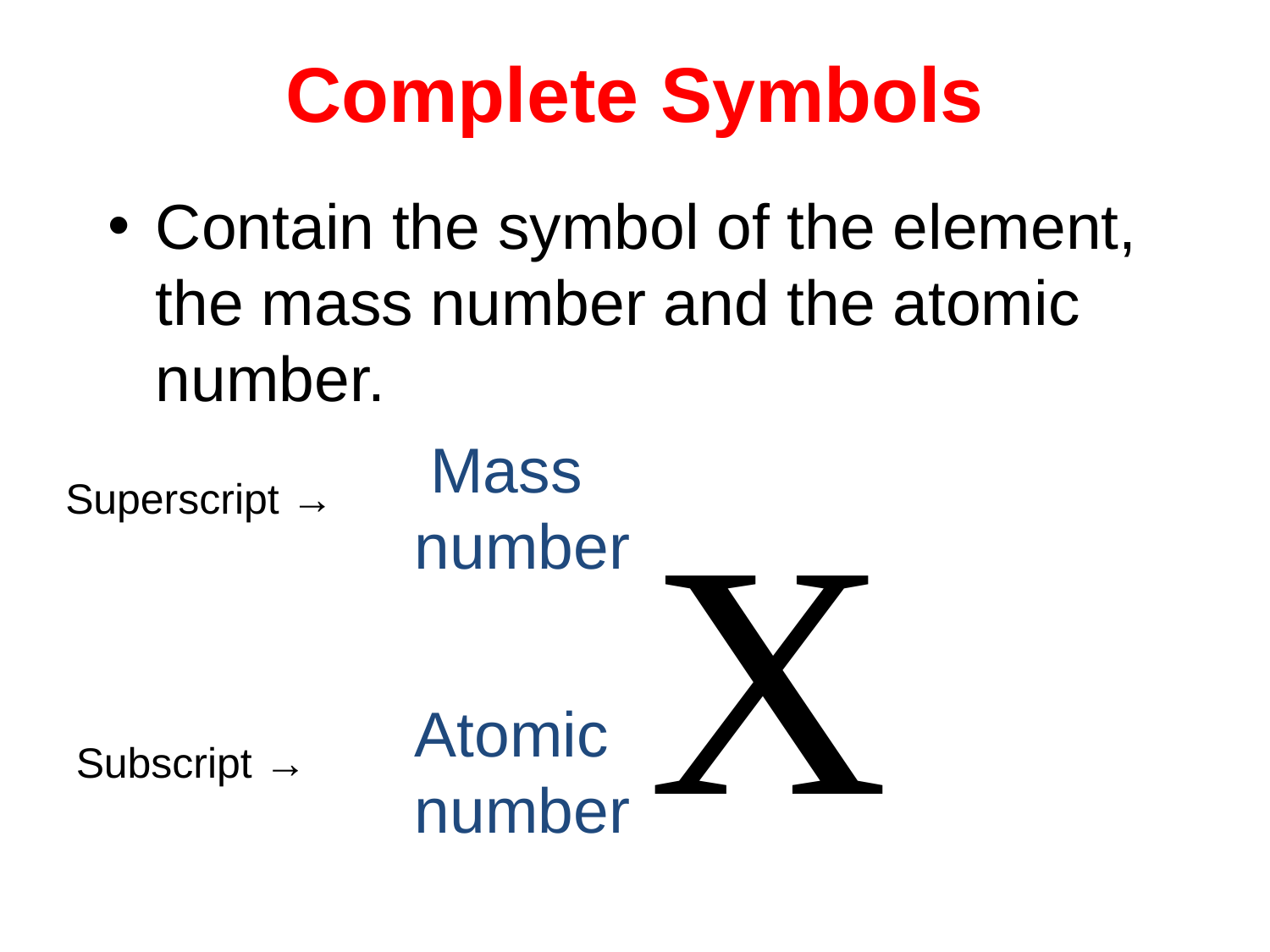

# Complete Symbols
Contain the symbol of the element, the mass number and the atomic number.
 Mass
number
X
Superscript →
Atomic
number
Subscript →